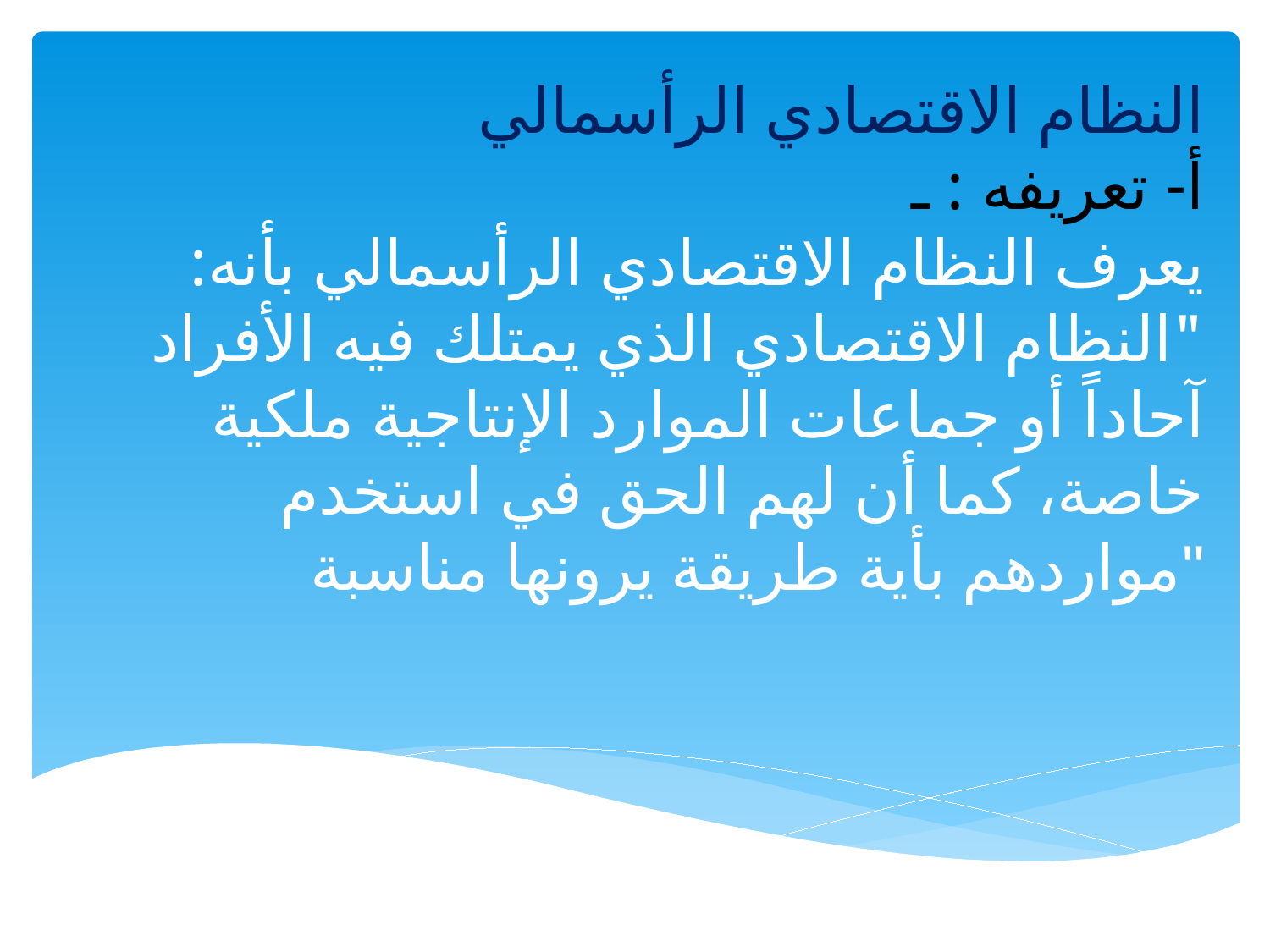

النظام الاقتصادي الرأسمالي
أ- تعريفه : ـ
يعرف النظام الاقتصادي الرأسمالي بأنه: "النظام الاقتصادي الذي يمتلك فيه الأفراد آحاداً أو جماعات الموارد الإنتاجية ملكية خاصة، كما أن لهم الحق في استخدم مواردهم بأية طريقة يرونها مناسبة"
#